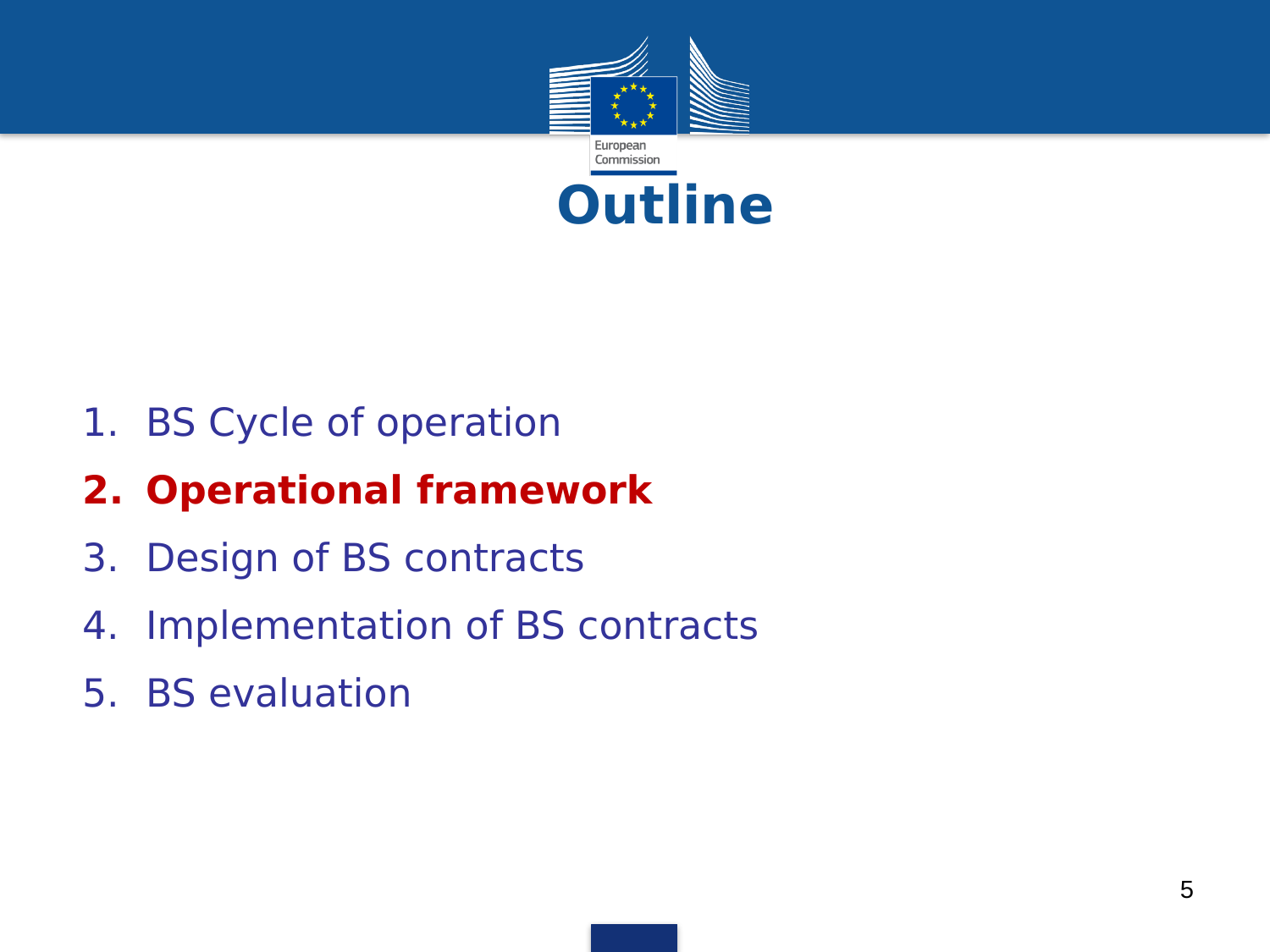

# Outline

BS Cycle of operation
Operational framework
Design of BS contracts
Implementation of BS contracts
BS evaluation

5